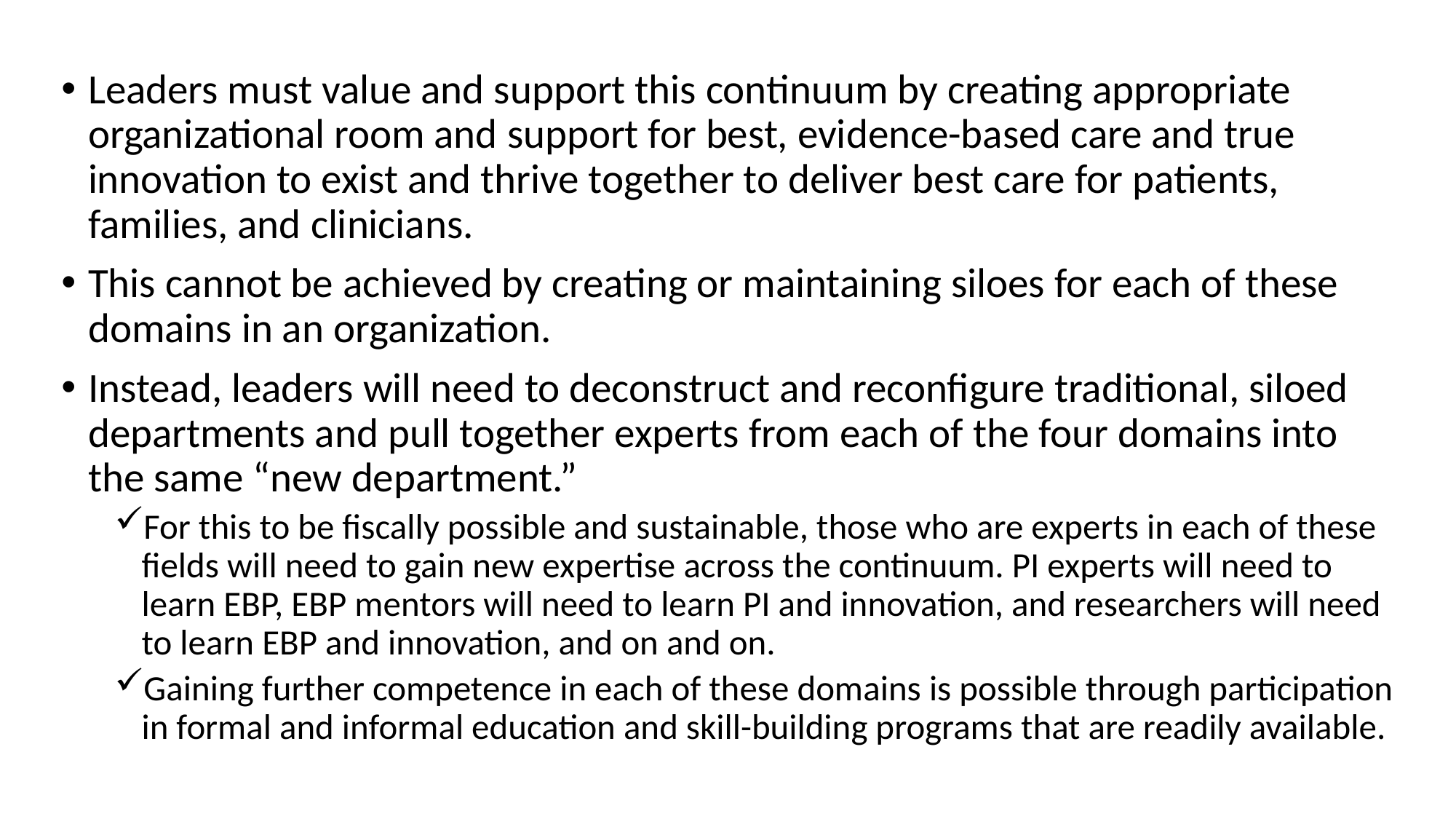

Leaders must value and support this continuum by creating appropriate organizational room and support for best, evidence-based care and true innovation to exist and thrive together to deliver best care for patients, families, and clinicians.
This cannot be achieved by creating or maintaining siloes for each of these domains in an organization.
Instead, leaders will need to deconstruct and reconfigure traditional, siloed departments and pull together experts from each of the four domains into the same “new department.”
For this to be fiscally possible and sustainable, those who are experts in each of these fields will need to gain new expertise across the continuum. PI experts will need to learn EBP, EBP mentors will need to learn PI and innovation, and researchers will need to learn EBP and innovation, and on and on.
Gaining further competence in each of these domains is possible through participation in formal and informal education and skill-building programs that are readily available.